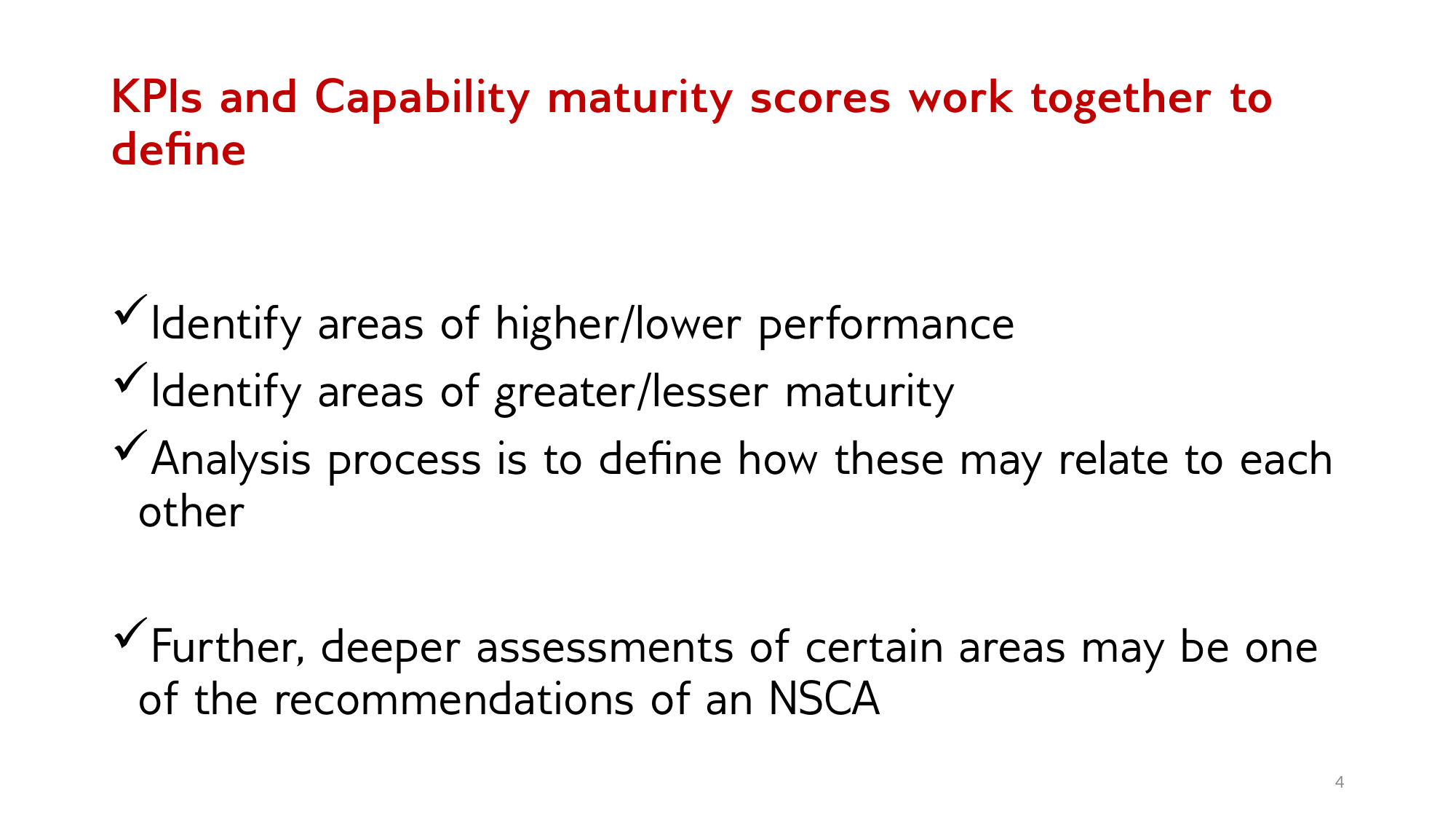

# KPIs and Capability maturity scores work together to define

Identify areas of higher/lower performance
Identify areas of greater/lesser maturity
Analysis process is to define how these may relate to each other

Further, deeper assessments of certain areas may be one of the recommendations of an NSCA

4